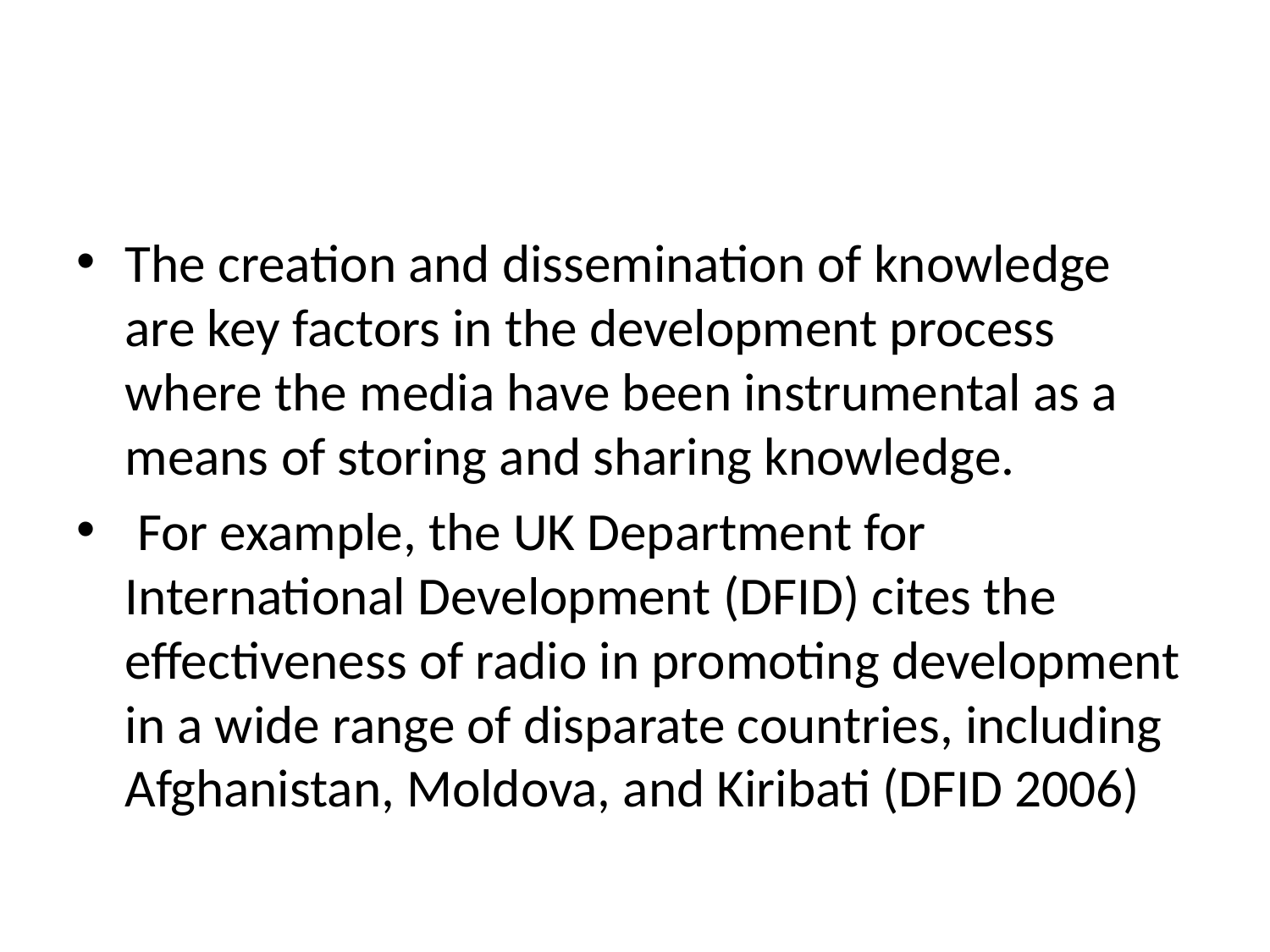

#
The creation and dissemination of knowledge are key factors in the development process where the media have been instrumental as a means of storing and sharing knowledge.
 For example, the UK Department for International Development (DFID) cites the effectiveness of radio in promoting development in a wide range of disparate countries, including Afghanistan, Moldova, and Kiribati (DFID 2006)